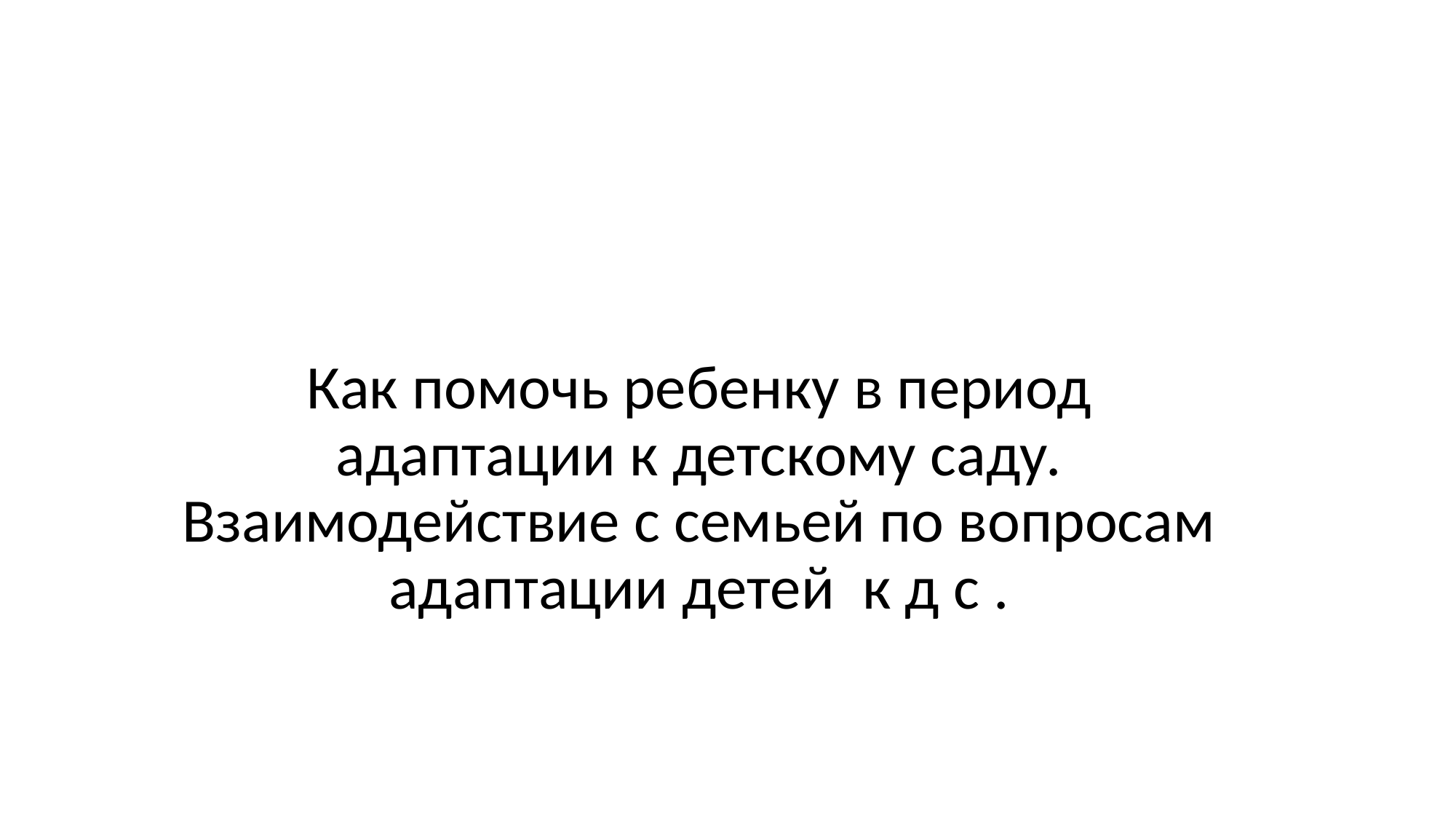

# Как помочь ребенку в период адаптации к детскому саду. Взаимодействие с семьей по вопросам адаптации детей  к д с .